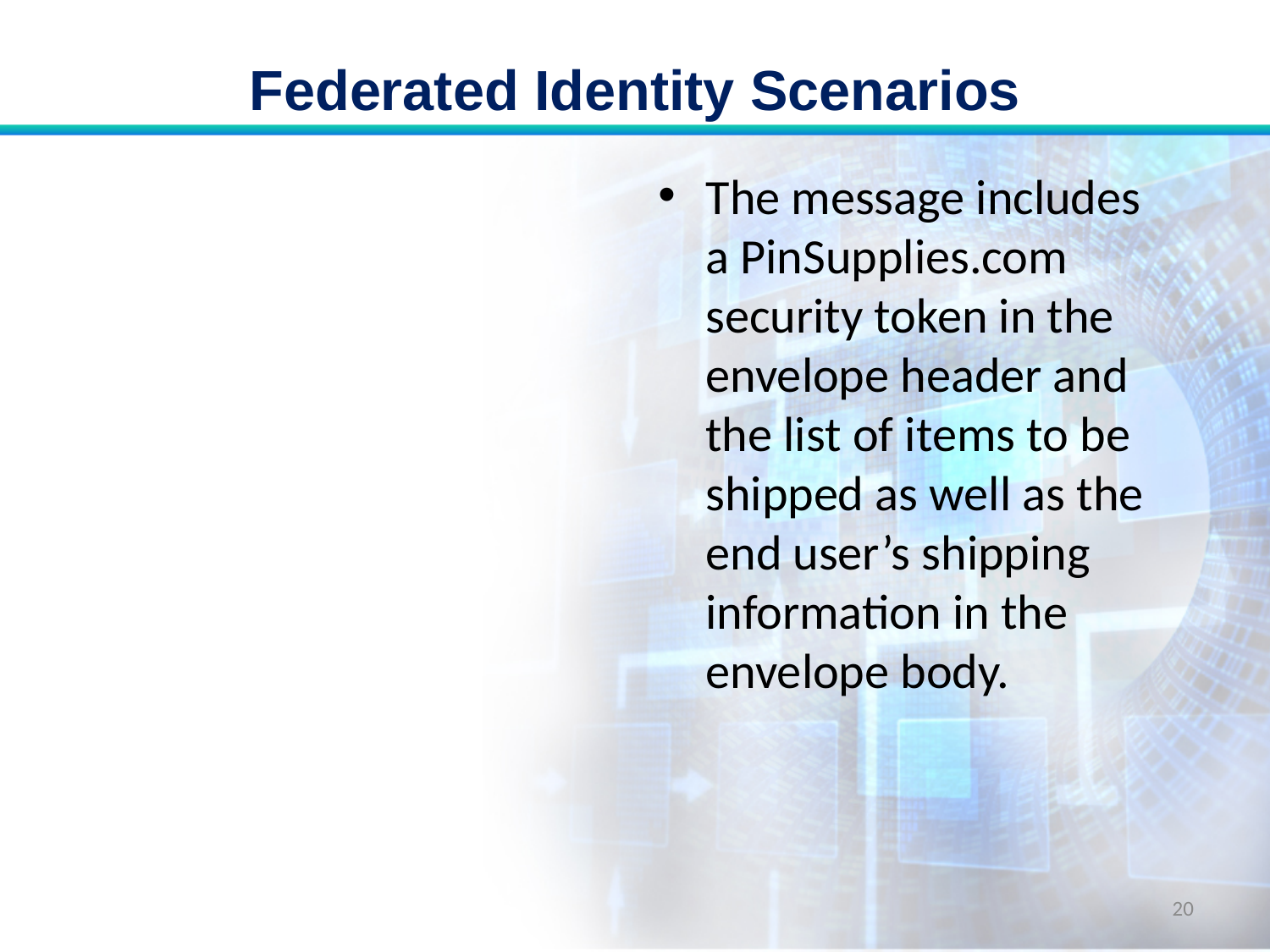

# Federated Identity Scenarios
The message includes a PinSupplies.com security token in the envelope header and the list of items to be shipped as well as the end user’s shipping information in the envelope body.
20